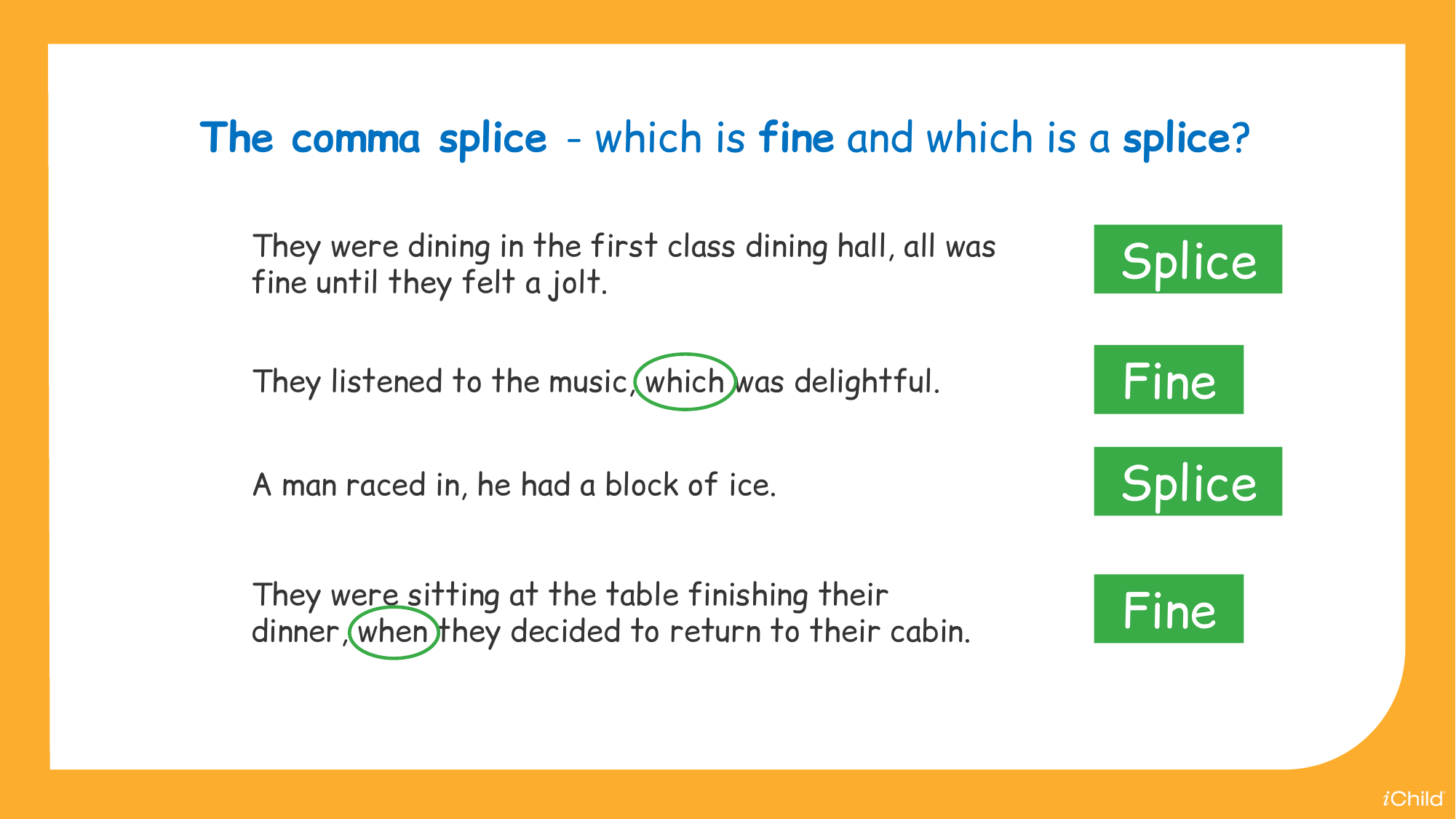

The comma splice - which is fine and which is a splice?
They were dining in the first class dining hall, all was fine until they felt a jolt.
Splice
Fine

They listened to the music, which was delightful.
Splice
A man raced in, he had a block of ice.
They were sitting at the table finishing their dinner, when they decided to return to their cabin.
Fine